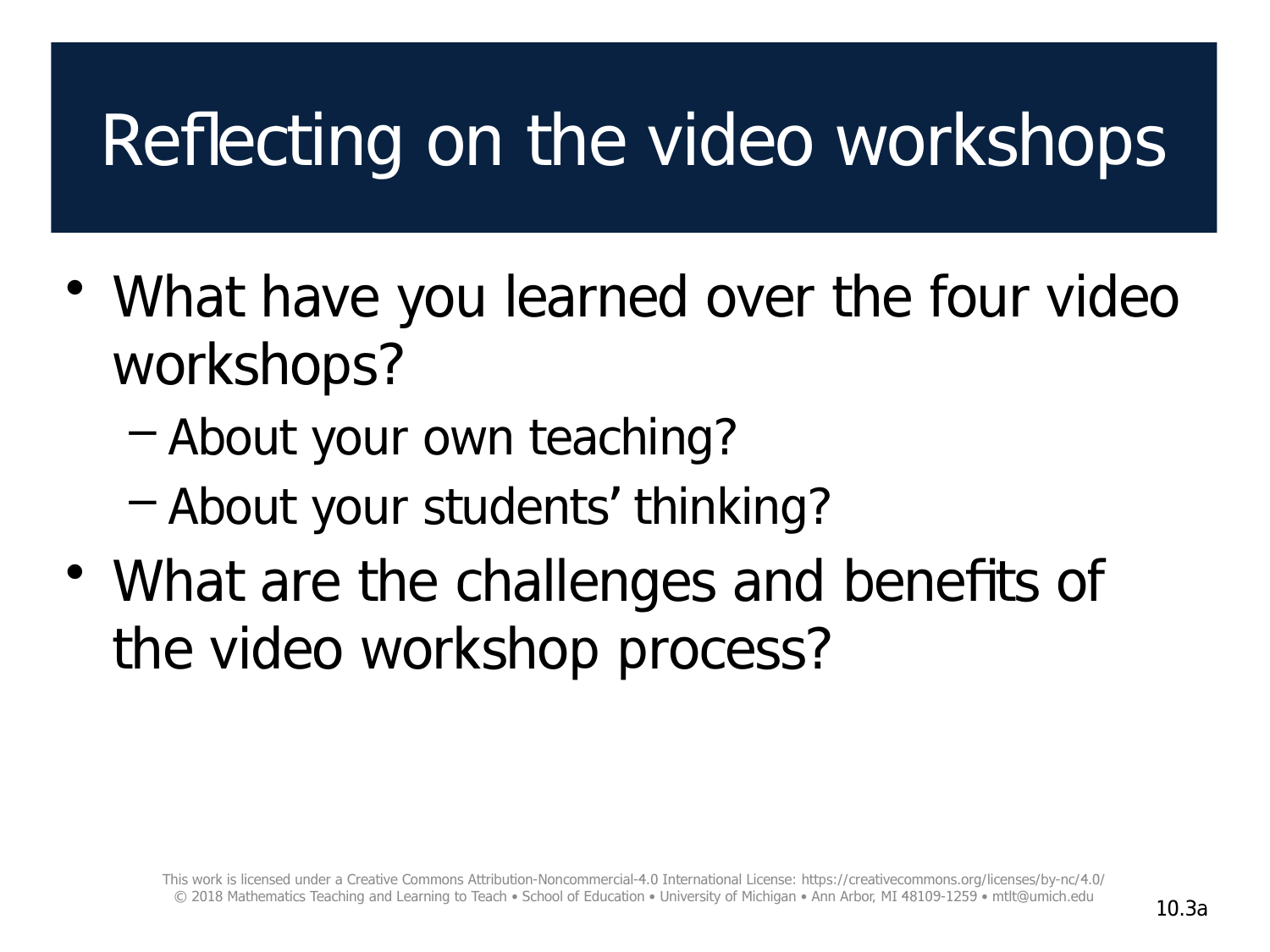

# Reflecting on the video workshops
What have you learned over the four video workshops?
About your own teaching?
About your students’ thinking?
What are the challenges and benefits of the video workshop process?
This work is licensed under a Creative Commons Attribution-Noncommercial-4.0 International License: https://creativecommons.org/licenses/by-nc/4.0/
© 2018 Mathematics Teaching and Learning to Teach • School of Education • University of Michigan • Ann Arbor, MI 48109-1259 • mtlt@umich.edu
10.3a